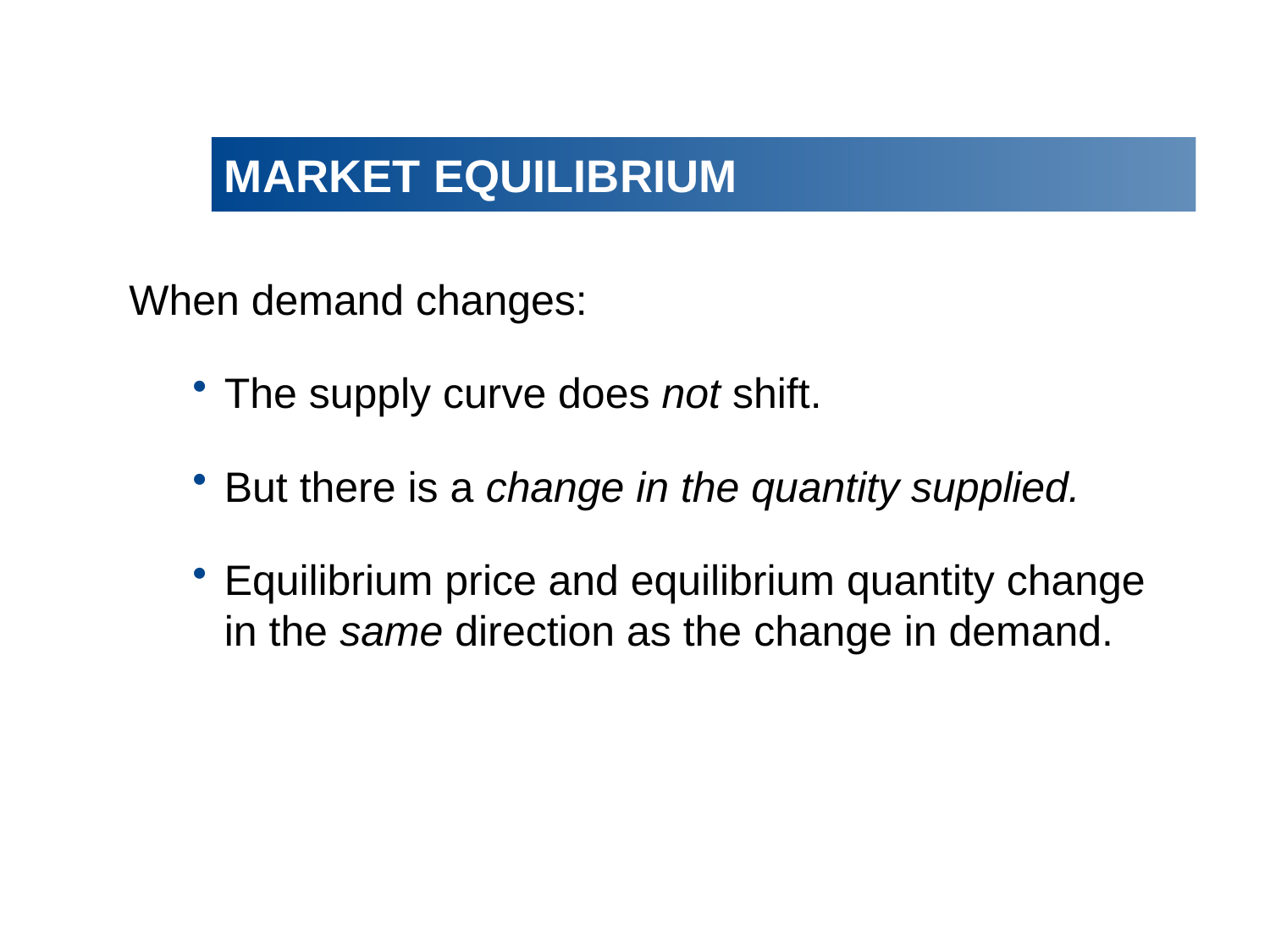

# MARKET EQUILIBRIUM
When demand changes:
The supply curve does not shift.
But there is a change in the quantity supplied.
Equilibrium price and equilibrium quantity change in the same direction as the change in demand.